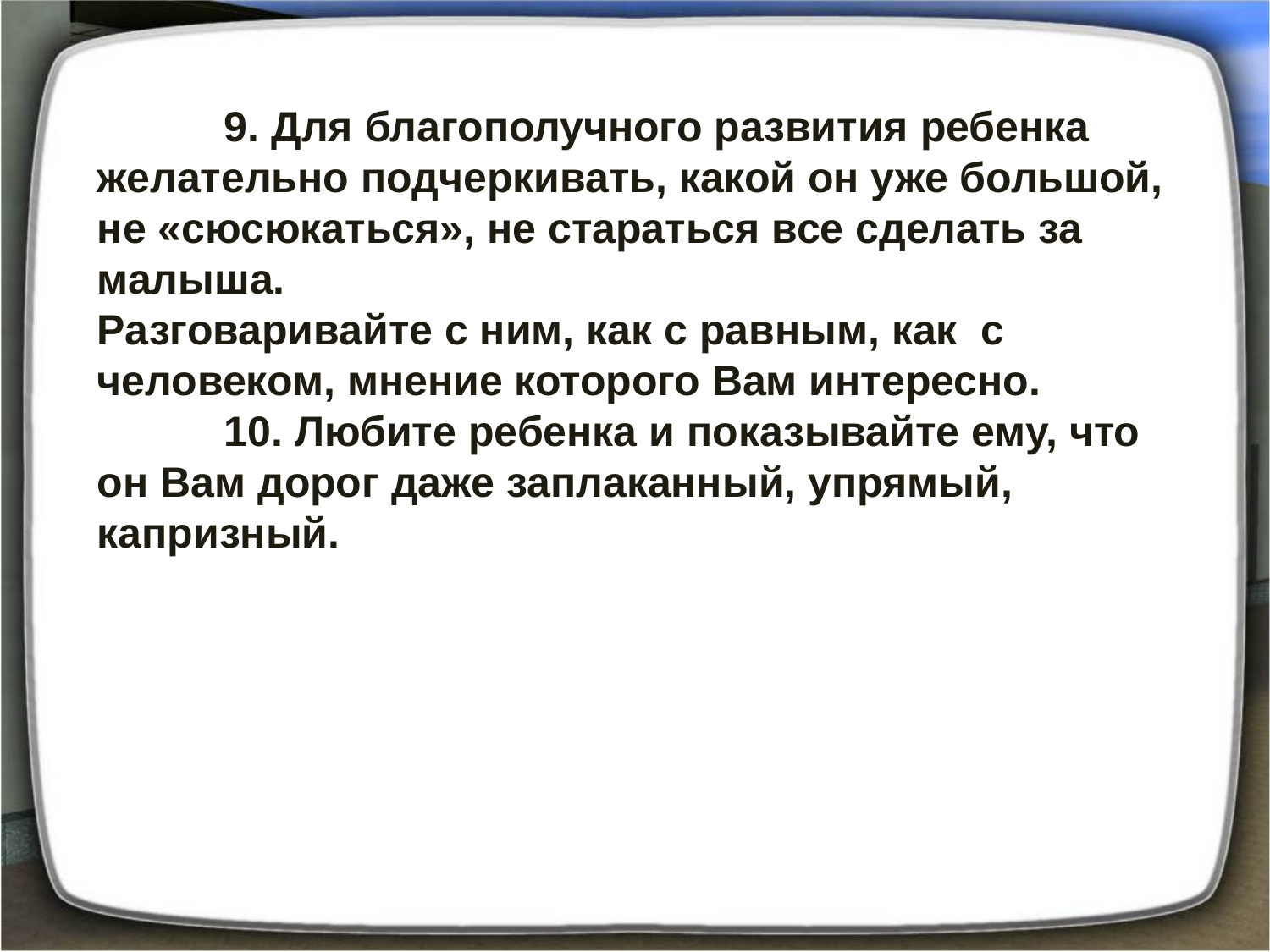

9. Для благополучного развития ребенка желательно подчеркивать, какой он уже большой, не «сюсюкаться», не стараться все сделать за малыша.
Разговаривайте с ним, как с равным, как  с человеком, мнение которого Вам интересно.
	10. Любите ребенка и показывайте ему, что он Вам дорог даже заплаканный, упрямый, капризный.